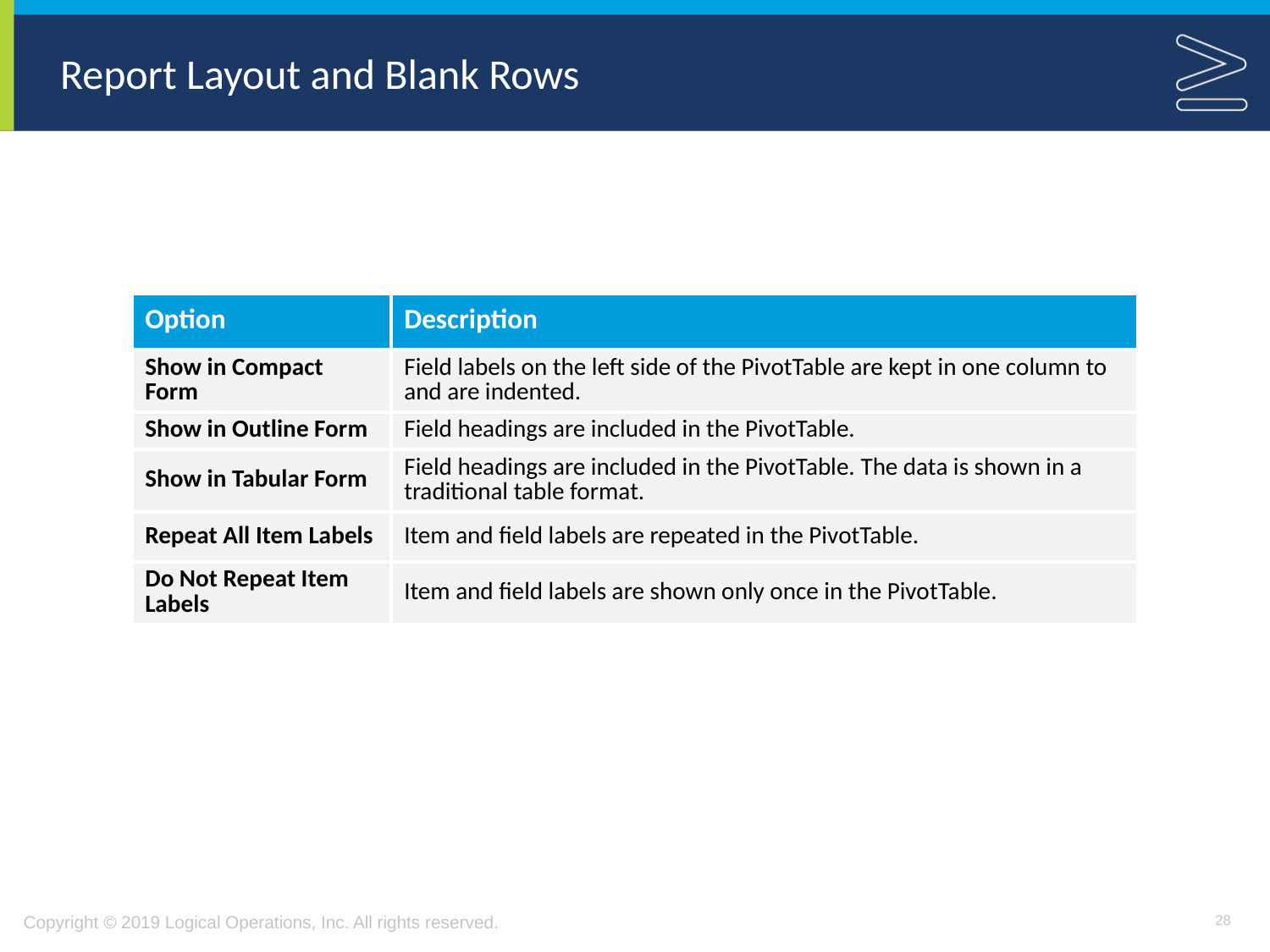

# Report Layout and Blank Rows
| Option | Description |
| --- | --- |
| Show in Compact Form | Field labels on the left side of the PivotTable are kept in one column to and are indented. |
| Show in Outline Form | Field headings are included in the PivotTable. |
| Show in Tabular Form | Field headings are included in the PivotTable. The data is shown in a traditional table format. |
| Repeat All Item Labels | Item and field labels are repeated in the PivotTable. |
| Do Not Repeat Item Labels | Item and field labels are shown only once in the PivotTable. |
28